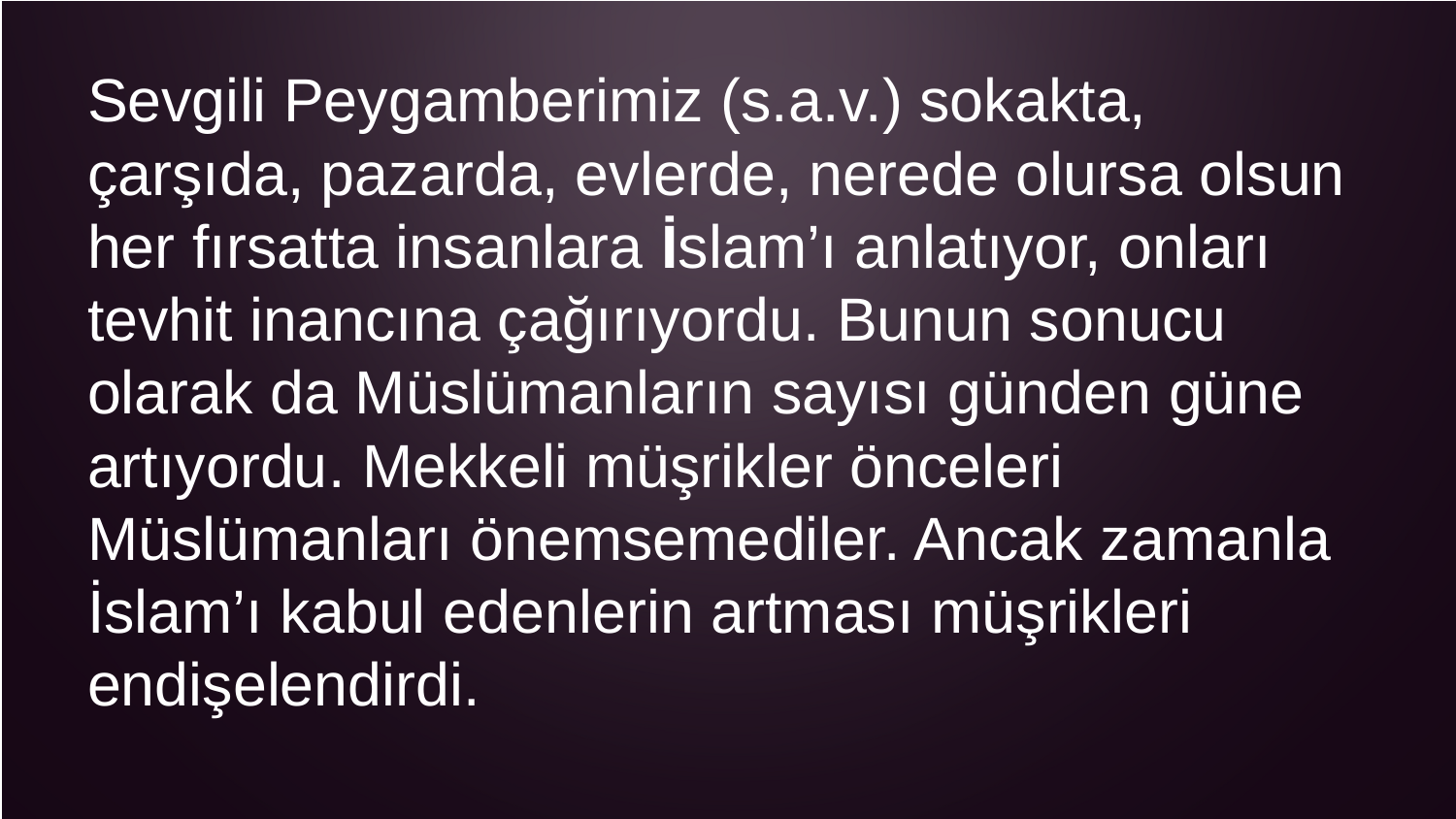

Sevgili Peygamberimiz (s.a.v.) sokakta, çarşıda, pazarda, evlerde, nerede olursa olsun her fırsatta insanlara İslam’ı anlatıyor, onları tevhit inancına çağırıyordu. Bunun sonucu olarak da Müslümanların sayısı günden güne artıyordu. Mekkeli müşrikler önceleri Müslümanları önemsemediler. Ancak zamanla İslam’ı kabul edenlerin artması müşrikleri endişelendirdi.